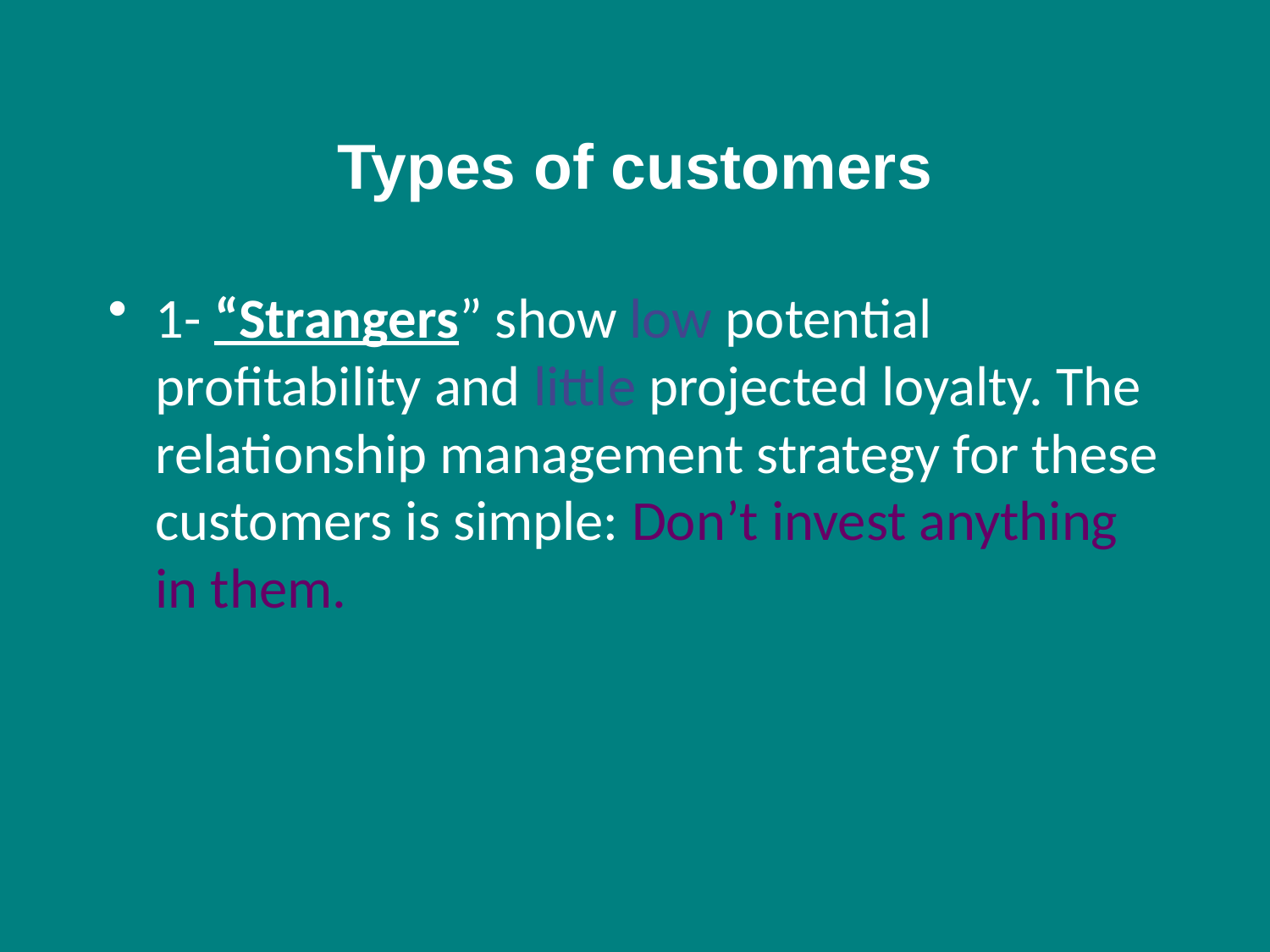

# Types of customers
1- “Strangers” show low potential profitability and little projected loyalty. The relationship management strategy for these customers is simple: Don’t invest anything in them.